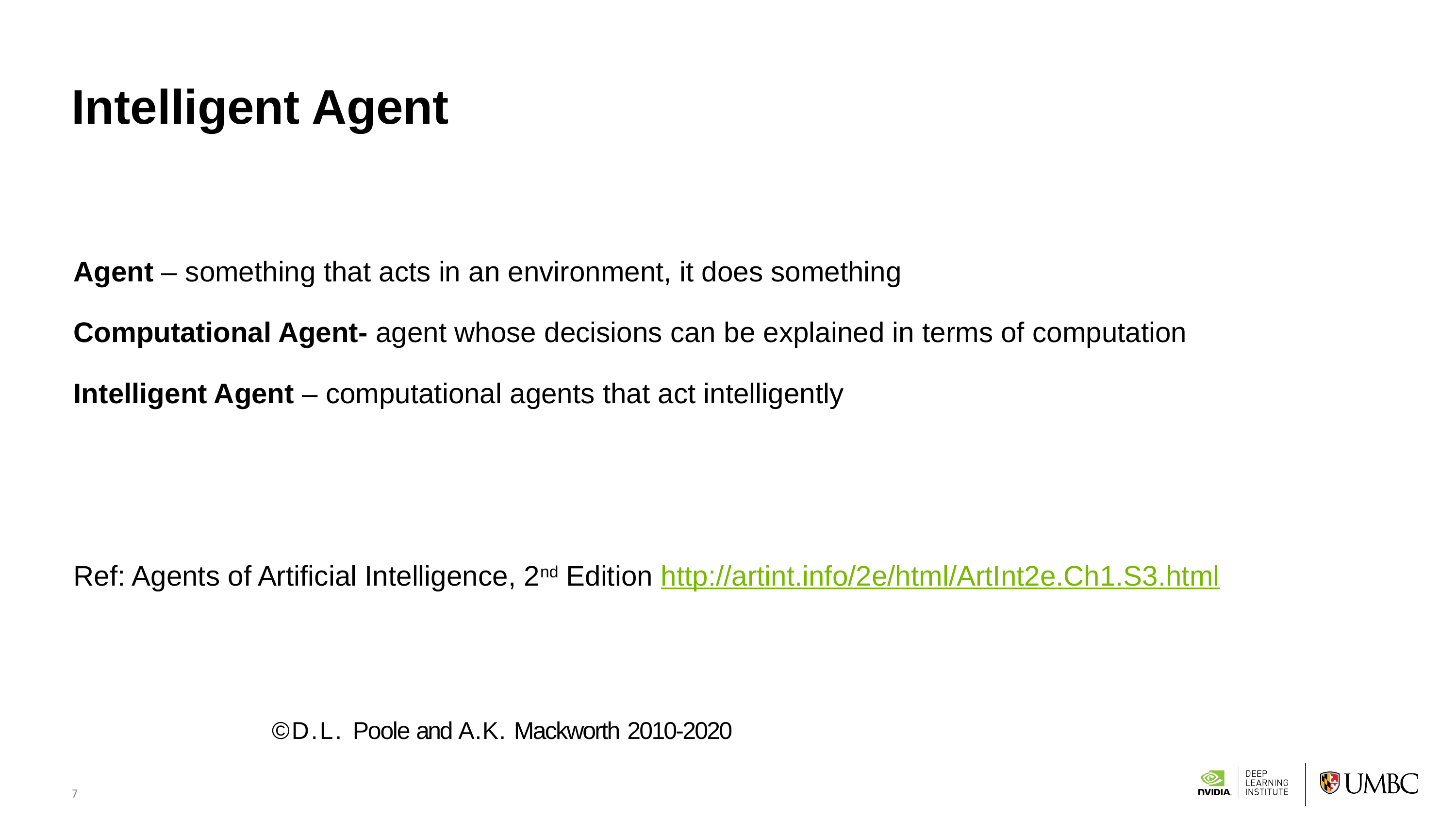

7
# Intelligent Agent
Agent – something that acts in an environment, it does something
Computational Agent- agent whose decisions can be explained in terms of computation
Intelligent Agent – computational agents that act intelligently

Ref: Agents of Artificial Intelligence, 2nd Edition http://artint.info/2e/html/ArtInt2e.Ch1.S3.html
©D.L. Poole and A.K. Mackworth 2010-2020
* Artificial Intelligence – Foundations of Computational Agents